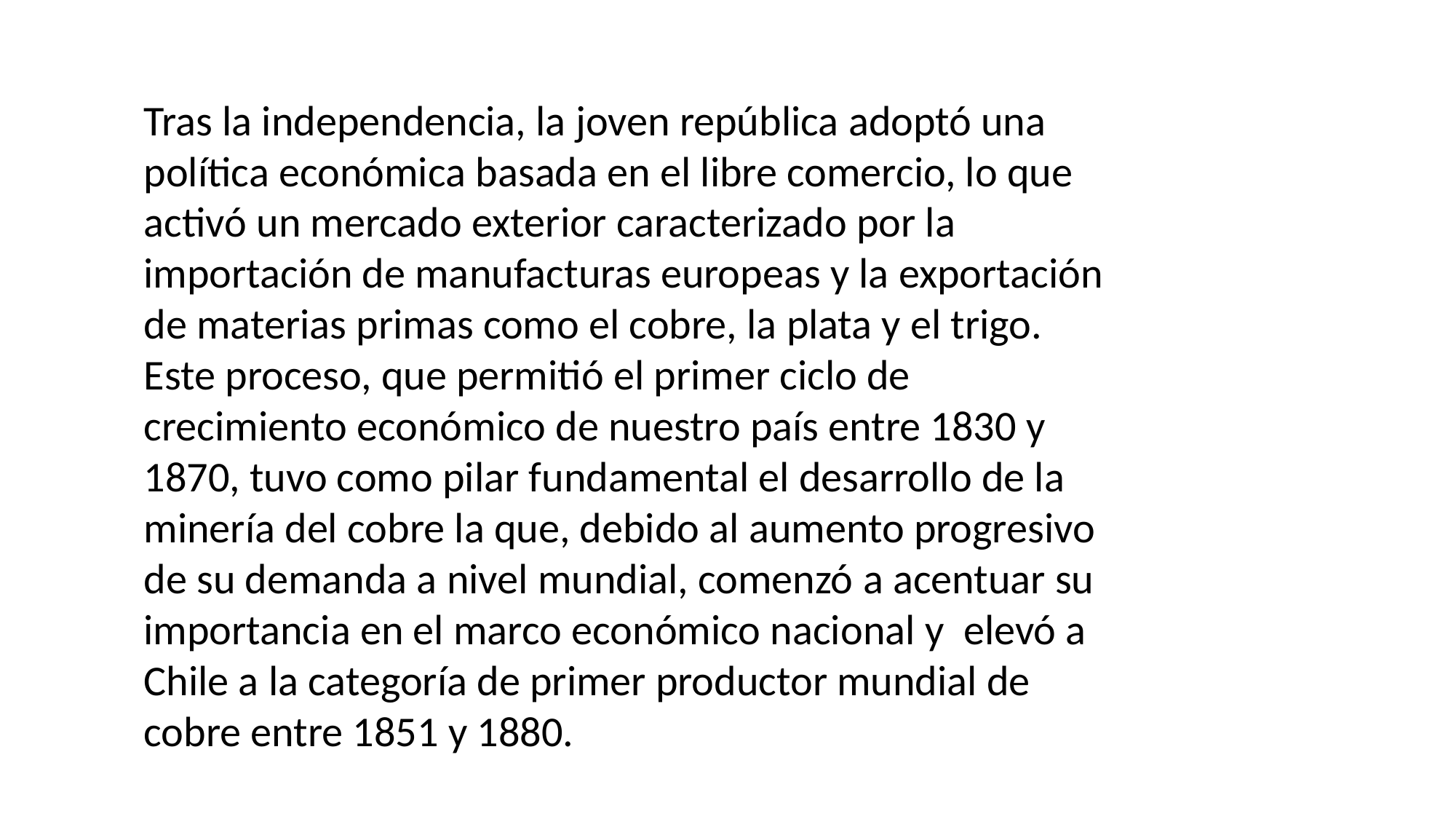

Tras la independencia, la joven república adoptó una política económica basada en el libre comercio, lo que activó un mercado exterior caracterizado por la importación de manufacturas europeas y la exportación de materias primas como el cobre, la plata y el trigo. Este proceso, que permitió el primer ciclo de crecimiento económico de nuestro país entre 1830 y 1870, tuvo como pilar fundamental el desarrollo de la minería del cobre la que, debido al aumento progresivo de su demanda a nivel mundial, comenzó a acentuar su importancia en el marco económico nacional y  elevó a Chile a la categoría de primer productor mundial de cobre entre 1851 y 1880.